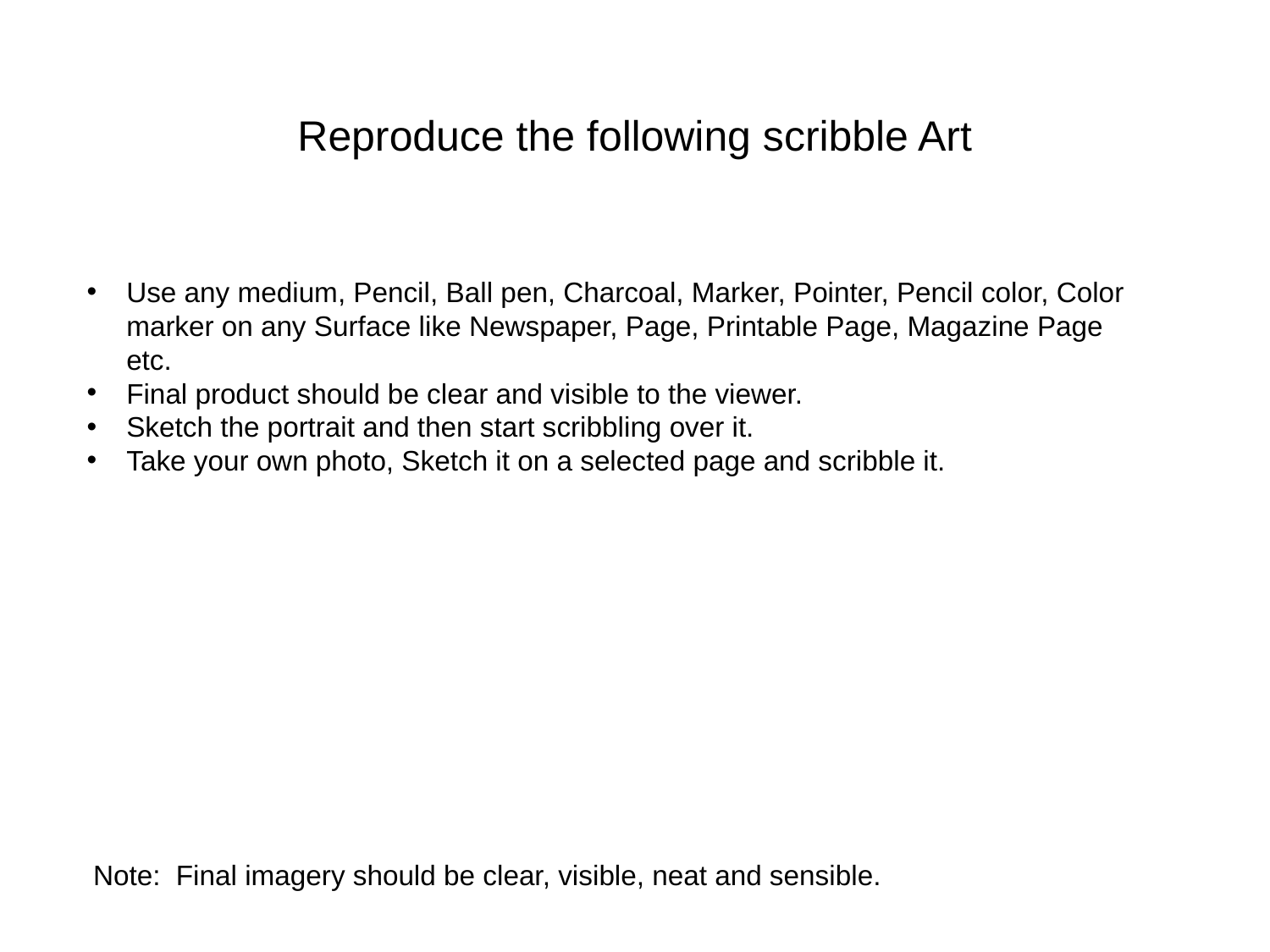

# Reproduce the following scribble Art
Use any medium, Pencil, Ball pen, Charcoal, Marker, Pointer, Pencil color, Color marker on any Surface like Newspaper, Page, Printable Page, Magazine Page etc.
Final product should be clear and visible to the viewer.
Sketch the portrait and then start scribbling over it.
Take your own photo, Sketch it on a selected page and scribble it.
Note:  Final imagery should be clear, visible, neat and sensible.